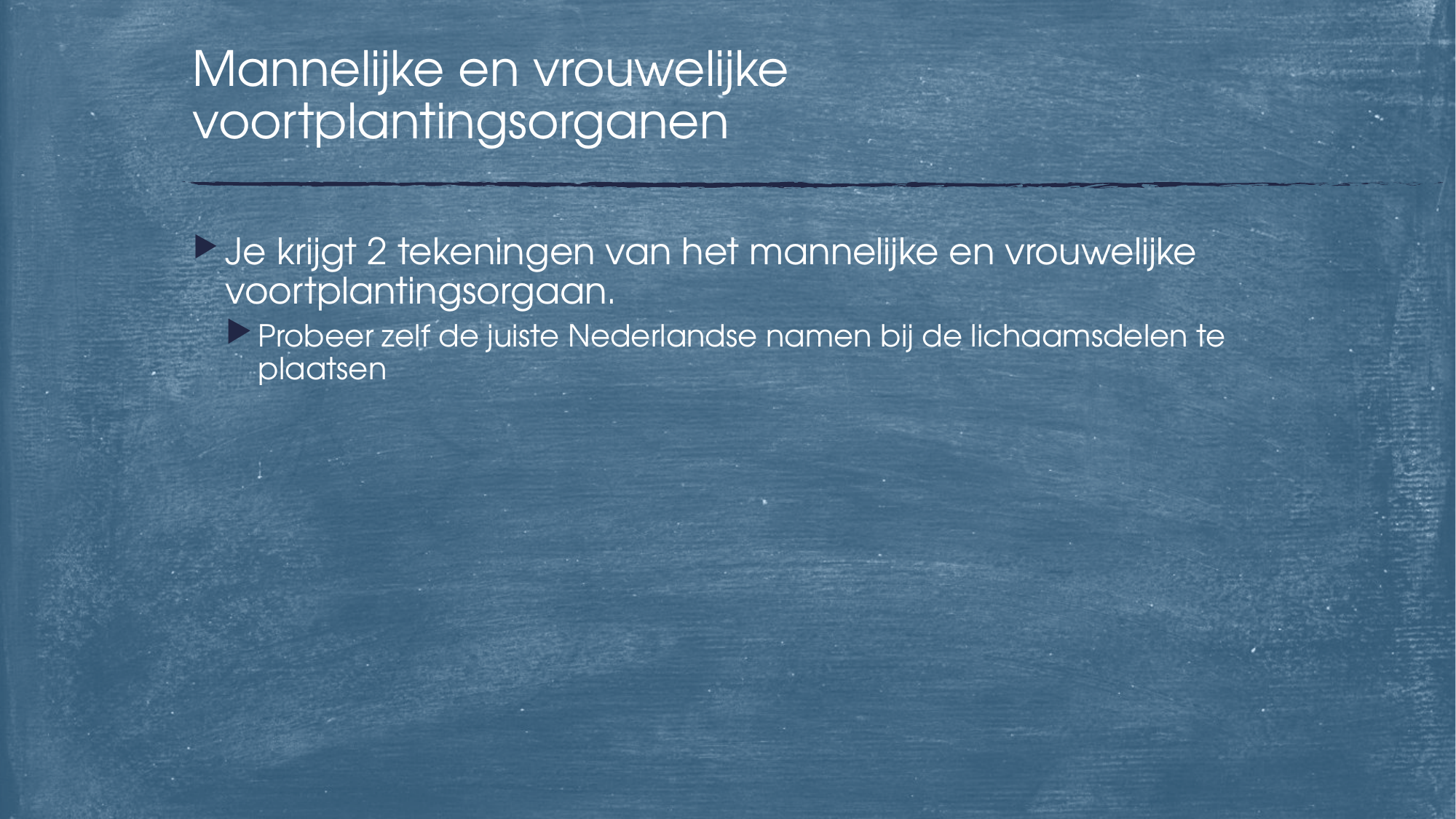

# Mannelijke en vrouwelijke voortplantingsorganen
Je krijgt 2 tekeningen van het mannelijke en vrouwelijke voortplantingsorgaan.
Probeer zelf de juiste Nederlandse namen bij de lichaamsdelen te plaatsen